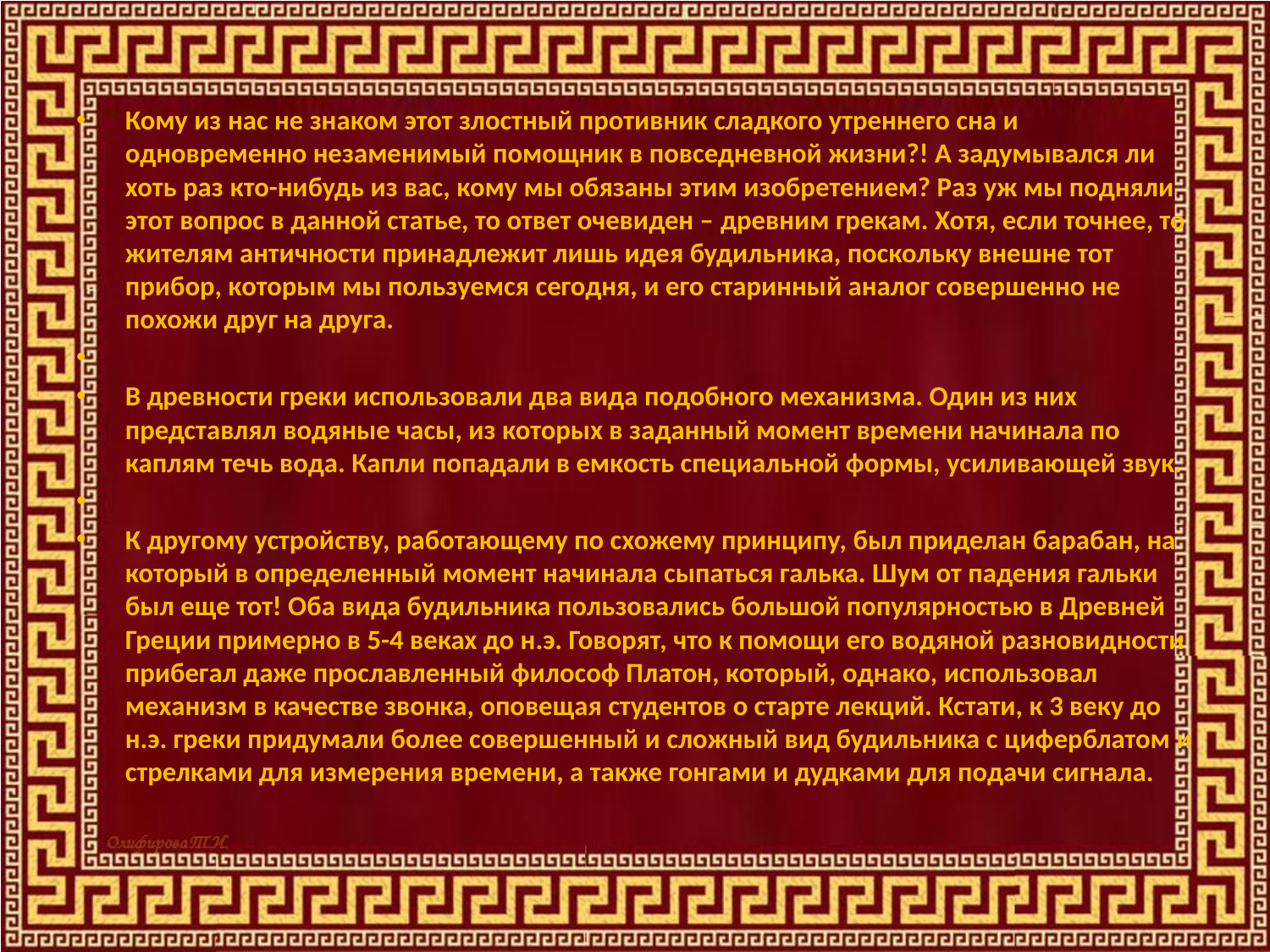

Кому из нас не знаком этот злостный противник сладкого утреннего сна и одновременно незаменимый помощник в повседневной жизни?! А задумывался ли хоть раз кто-нибудь из вас, кому мы обязаны этим изобретением? Раз уж мы подняли этот вопрос в данной статье, то ответ очевиден – древним грекам. Хотя, если точнее, то жителям античности принадлежит лишь идея будильника, поскольку внешне тот прибор, которым мы пользуемся сегодня, и его старинный аналог совершенно не похожи друг на друга.

В древности греки использовали два вида подобного механизма. Один из них представлял водяные часы, из которых в заданный момент времени начинала по каплям течь вода. Капли попадали в емкость специальной формы, усиливающей звук.

К другому устройству, работающему по схожему принципу, был приделан барабан, на который в определенный момент начинала сыпаться галька. Шум от падения гальки был еще тот! Оба вида будильника пользовались большой популярностью в Древней Греции примерно в 5-4 веках до н.э. Говорят, что к помощи его водяной разновидности прибегал даже прославленный философ Платон, который, однако, использовал механизм в качестве звонка, оповещая студентов о старте лекций. Кстати, к 3 веку до н.э. греки придумали более совершенный и сложный вид будильника с циферблатом и стрелками для измерения времени, а также гонгами и дудками для подачи сигнала.